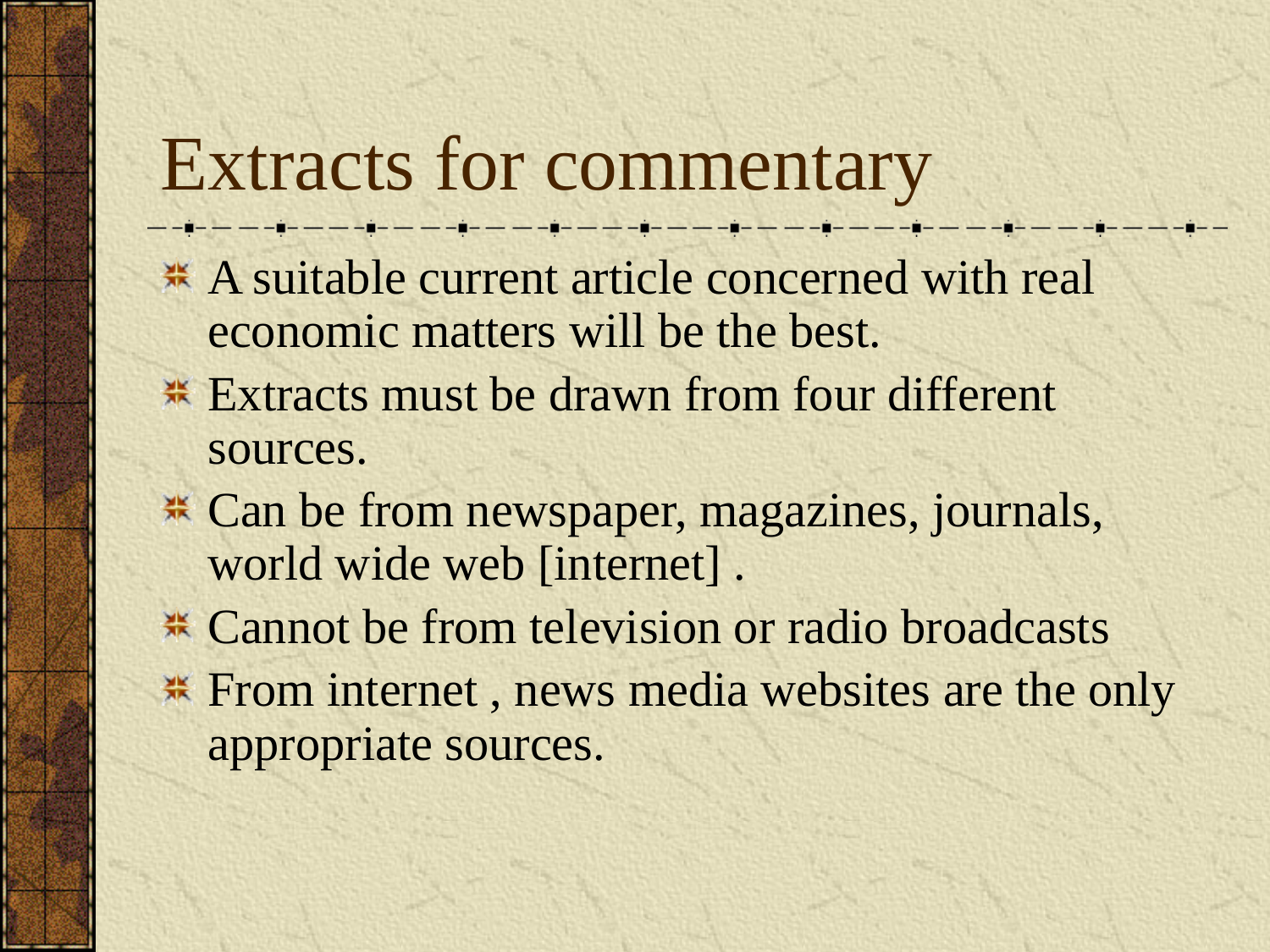

# Extracts for commentary
A suitable current article concerned with real economic matters will be the best.
Extracts must be drawn from four different sources.
Can be from newspaper, magazines, journals, world wide web [internet] .
Cannot be from television or radio broadcasts
From internet , news media websites are the only appropriate sources.